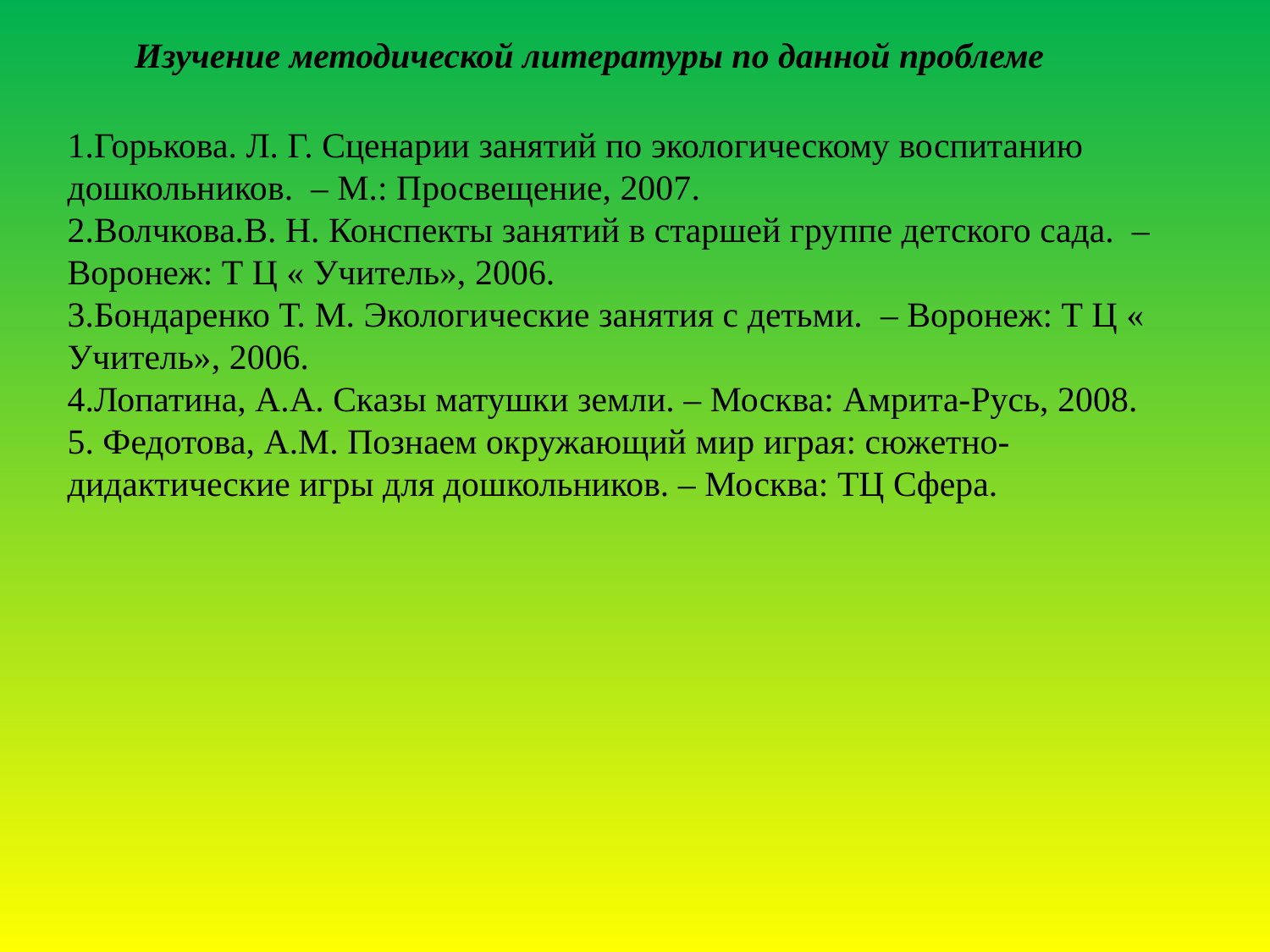

Изучение методической литературы по данной проблеме
1.Горькова. Л. Г. Сценарии занятий по экологическому воспитанию  дошкольников.  – М.: Просвещение, 2007.
2.Волчкова.В. Н. Конспекты занятий в старшей группе детского сада.  – Воронеж: Т Ц « Учитель», 2006.
3.Бондаренко Т. М. Экологические занятия с детьми.  – Воронеж: Т Ц « Учитель», 2006.
4.Лопатина, А.А. Сказы матушки земли. – Москва: Амрита-Русь, 2008.
5. Федотова, А.М. Познаем окружающий мир играя: сюжетно-дидактические игры для дошкольников. – Москва: ТЦ Сфера.